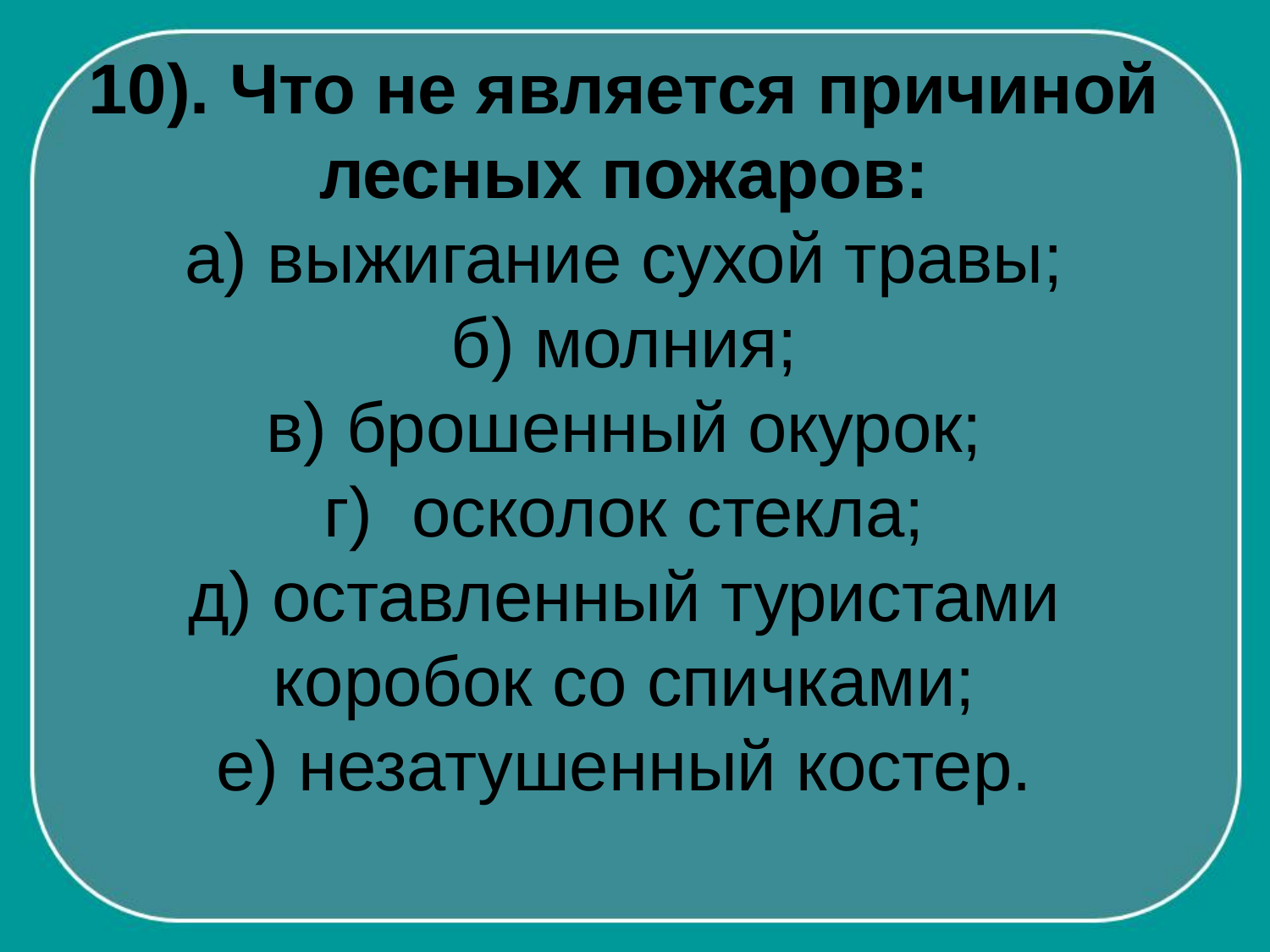

10). Что не является причиной лесных пожаров:
а) выжигание сухой травы;
б) молния;
в) брошенный окурок;
г)  осколок стекла;
д) оставленный туристами коробок со спичками;
е) незатушенный костер.